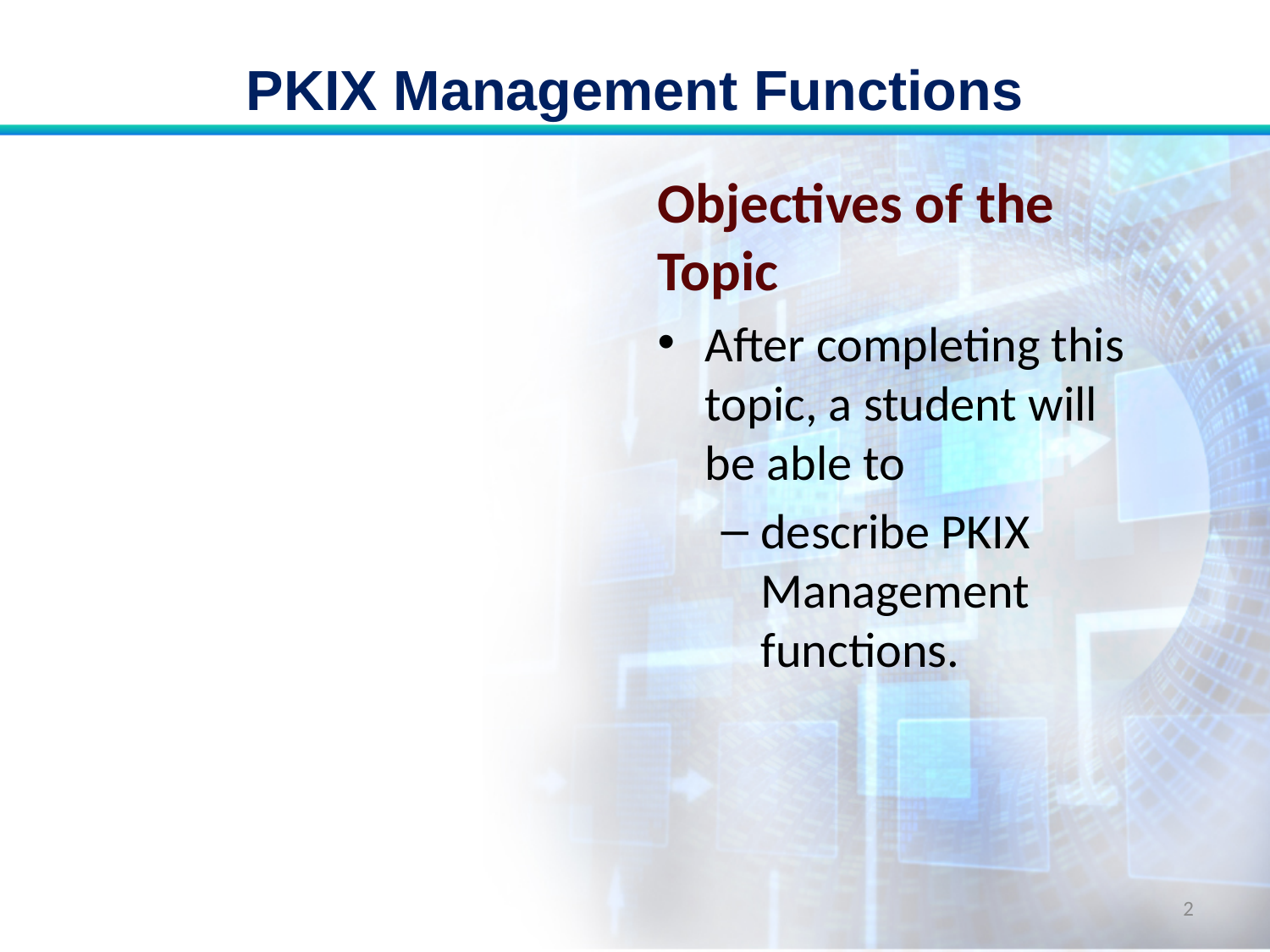

# PKIX Management Functions
Objectives of the Topic
After completing this topic, a student will be able to
describe PKIX Management functions.
2